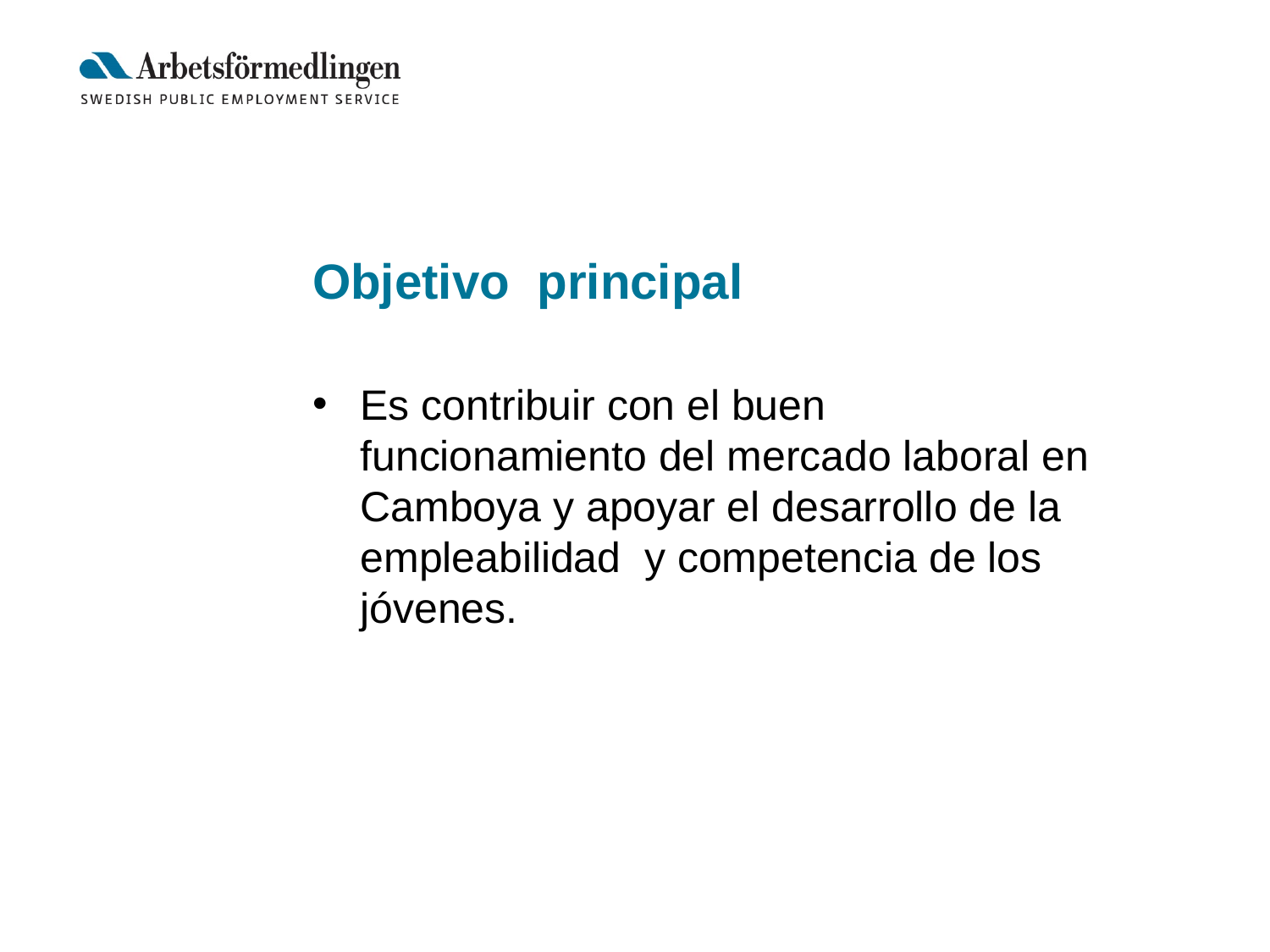

# Objetivo  principal
Es contribuir con el buen funcionamiento del mercado laboral en Camboya y apoyar el desarrollo de la empleabilidad  y competencia de los jóvenes.